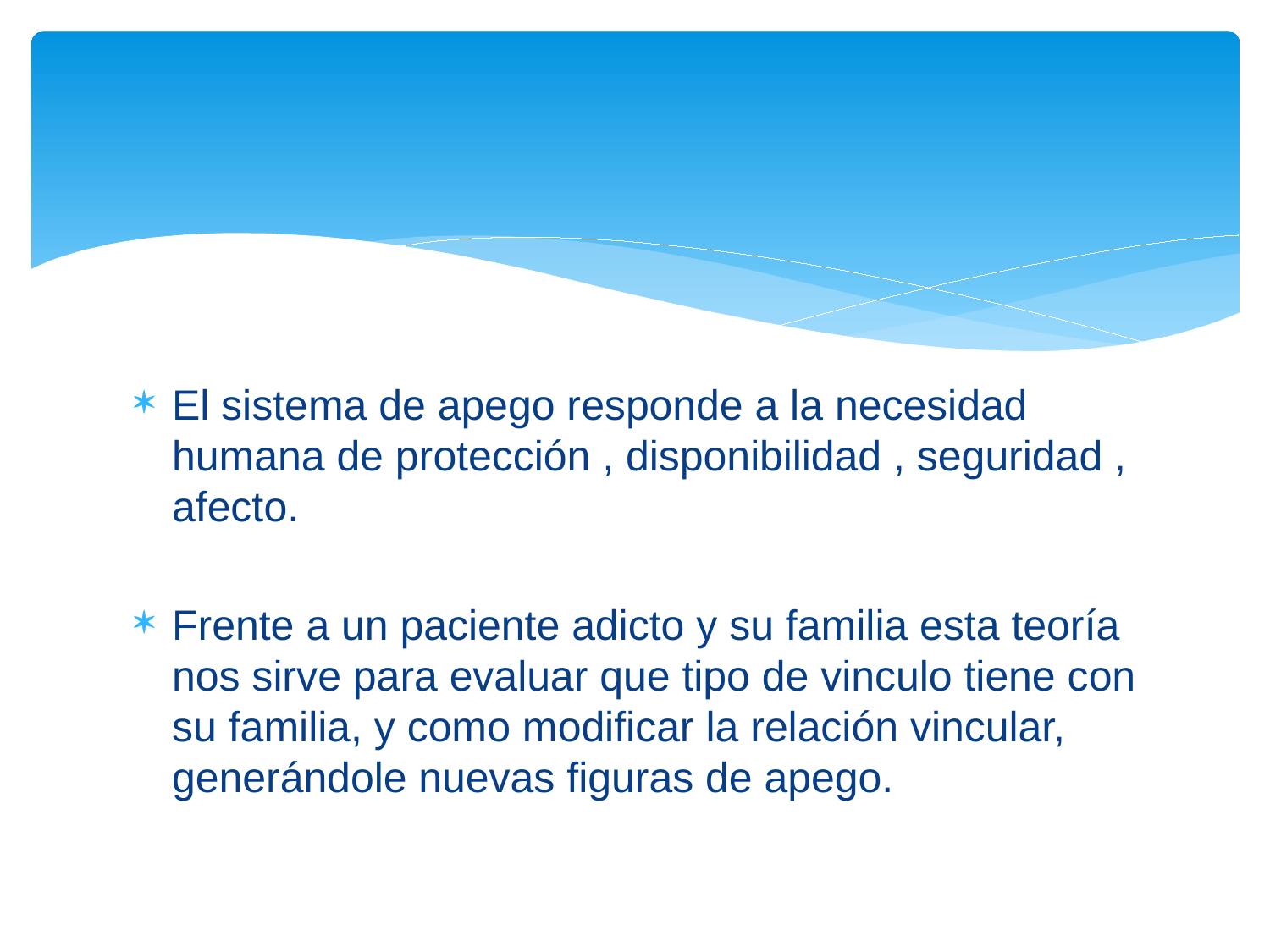

#
El sistema de apego responde a la necesidad humana de protección , disponibilidad , seguridad , afecto.

Frente a un paciente adicto y su familia esta teoría nos sirve para evaluar que tipo de vinculo tiene con su familia, y como modificar la relación vincular, generándole nuevas figuras de apego.